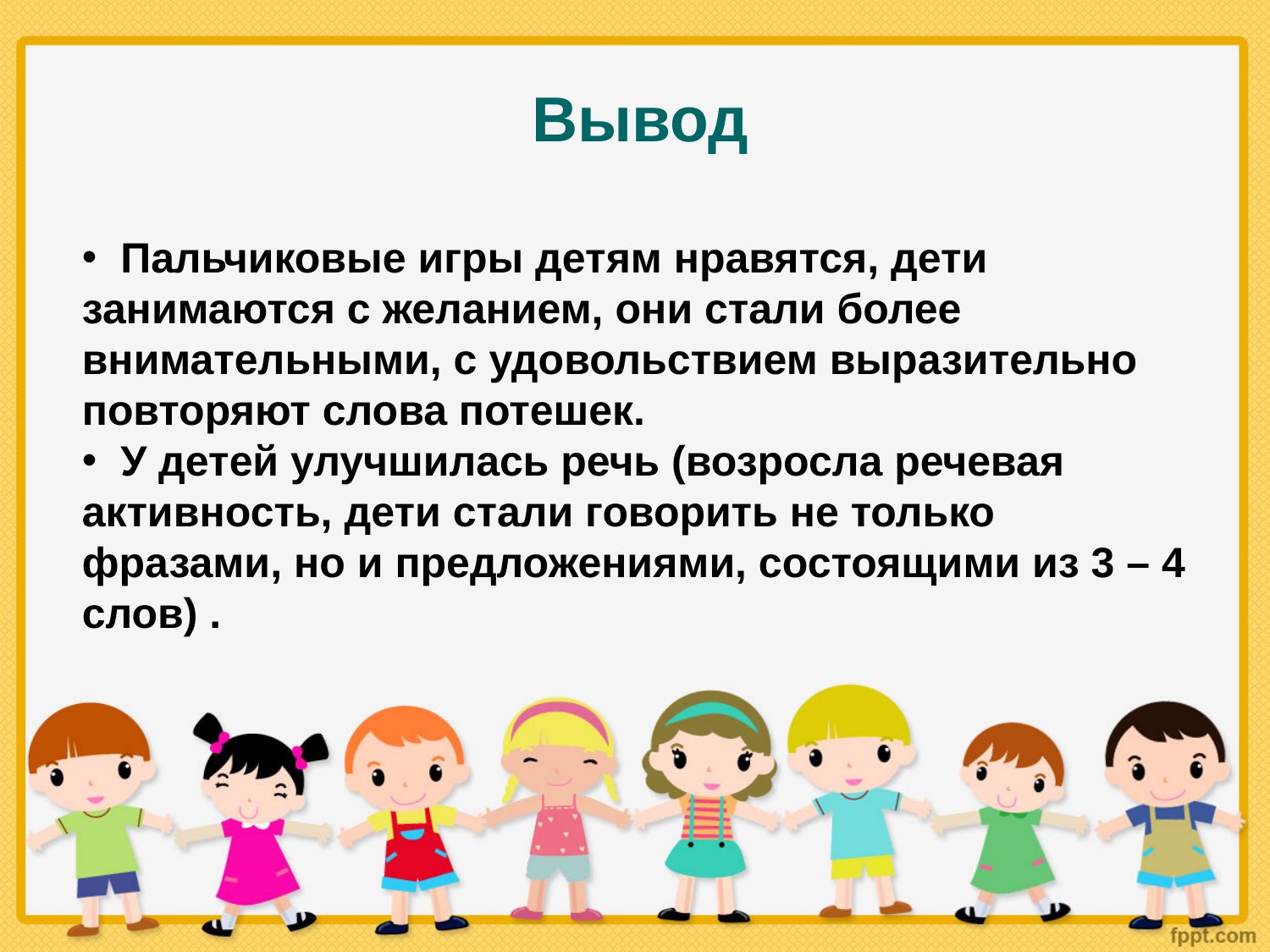

Вывод

  Пальчиковые игры детям нравятся, дети занимаются с желанием, они стали более внимательными, с удовольствием выразительно повторяют слова потешек.
  У детей улучшилась речь (возросла речевая активность, дети стали говорить не только фразами, но и предложениями, состоящими из 3 – 4 слов) .